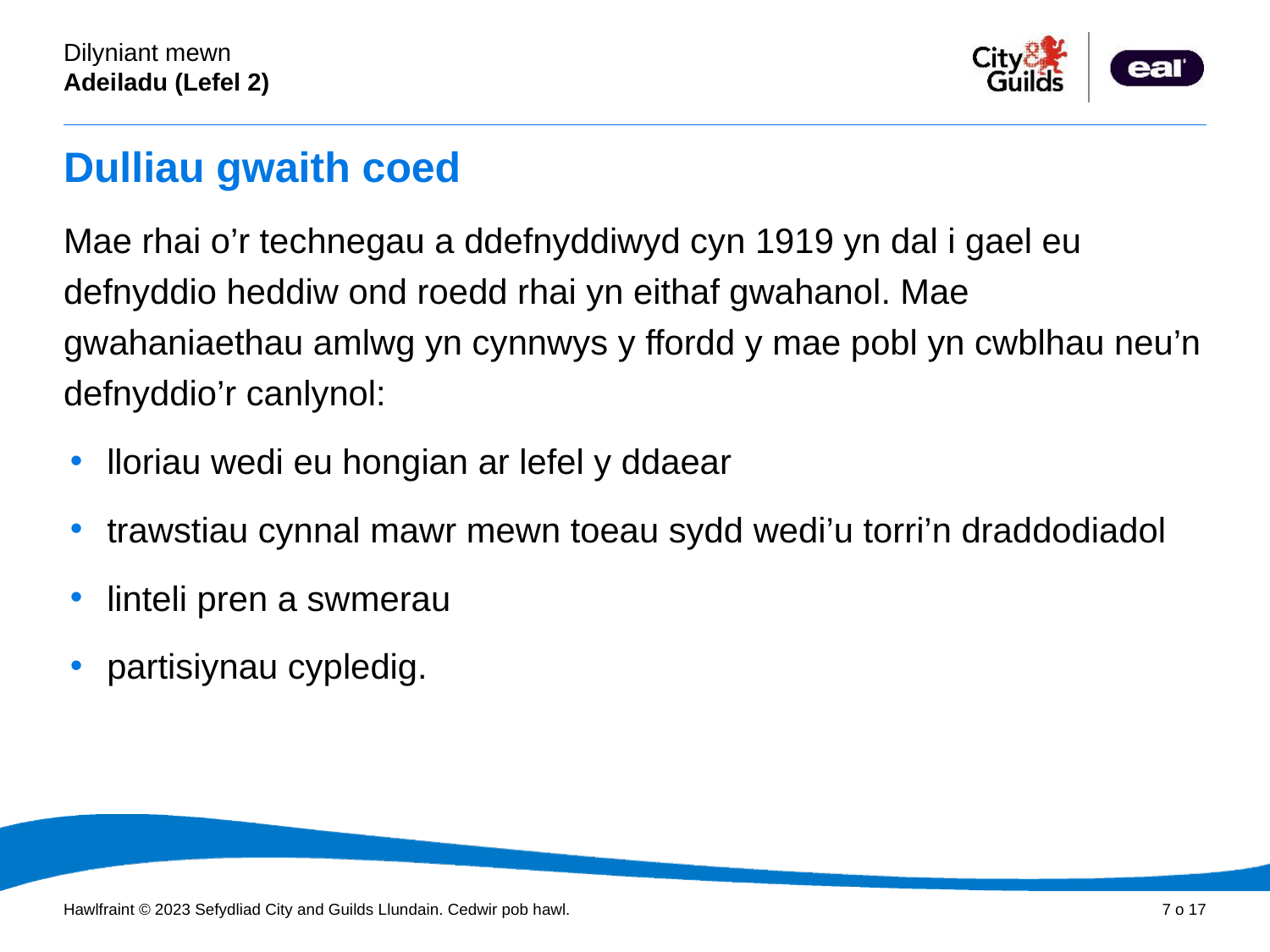

# Dulliau gwaith coed
Mae rhai o’r technegau a ddefnyddiwyd cyn 1919 yn dal i gael eu defnyddio heddiw ond roedd rhai yn eithaf gwahanol. Mae gwahaniaethau amlwg yn cynnwys y ffordd y mae pobl yn cwblhau neu’n defnyddio’r canlynol:
lloriau wedi eu hongian ar lefel y ddaear
trawstiau cynnal mawr mewn toeau sydd wedi’u torri’n draddodiadol
linteli pren a swmerau
partisiynau cypledig.